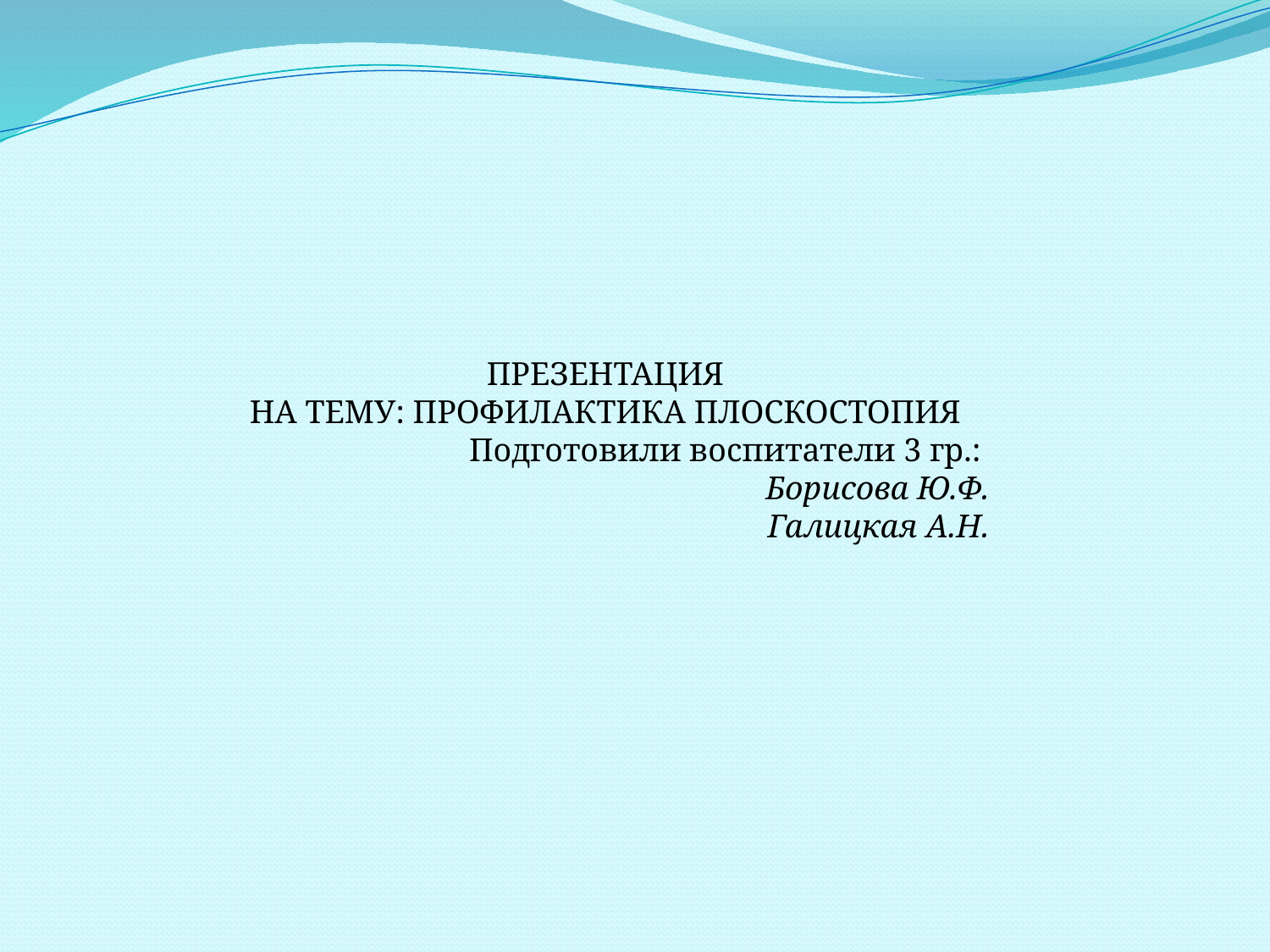

ПРЕЗЕНТАЦИЯ
НА ТЕМУ: ПРОФИЛАКТИКА ПЛОСКОСТОПИЯ
Подготовили воспитатели 3 гр.:
Борисова Ю.Ф.
Галицкая А.Н.